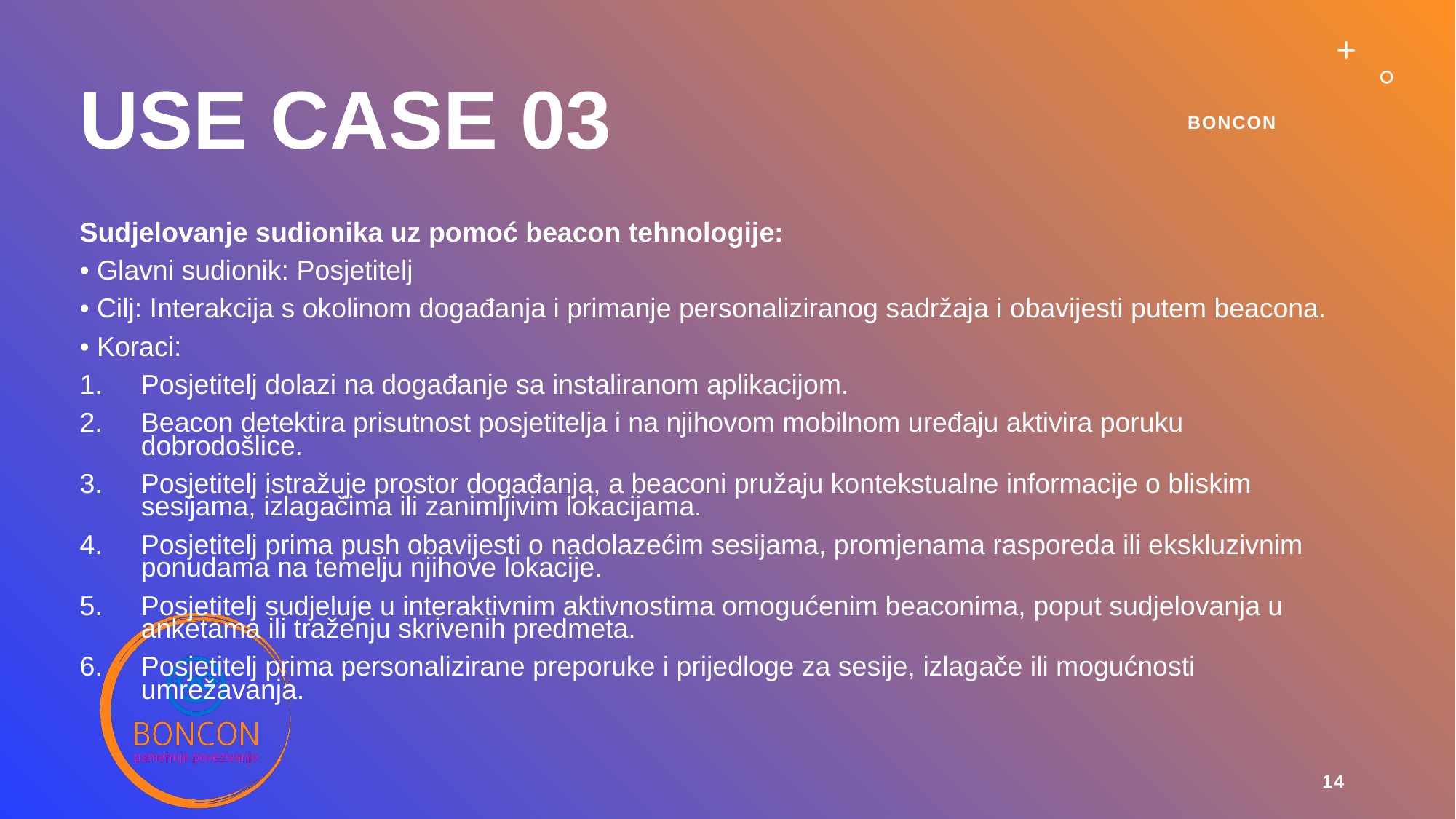

# Use case 03
boncon
Sudjelovanje sudionika uz pomoć beacon tehnologije:
• Glavni sudionik: Posjetitelj
• Cilj: Interakcija s okolinom događanja i primanje personaliziranog sadržaja i obavijesti putem beacona.
• Koraci:
Posjetitelj dolazi na događanje sa instaliranom aplikacijom.
Beacon detektira prisutnost posjetitelja i na njihovom mobilnom uređaju aktivira poruku dobrodošlice.
Posjetitelj istražuje prostor događanja, a beaconi pružaju kontekstualne informacije o bliskim sesijama, izlagačima ili zanimljivim lokacijama.
Posjetitelj prima push obavijesti o nadolazećim sesijama, promjenama rasporeda ili ekskluzivnim ponudama na temelju njihove lokacije.
Posjetitelj sudjeluje u interaktivnim aktivnostima omogućenim beaconima, poput sudjelovanja u anketama ili traženju skrivenih predmeta.
Posjetitelj prima personalizirane preporuke i prijedloge za sesije, izlagače ili mogućnosti umrežavanja.
14